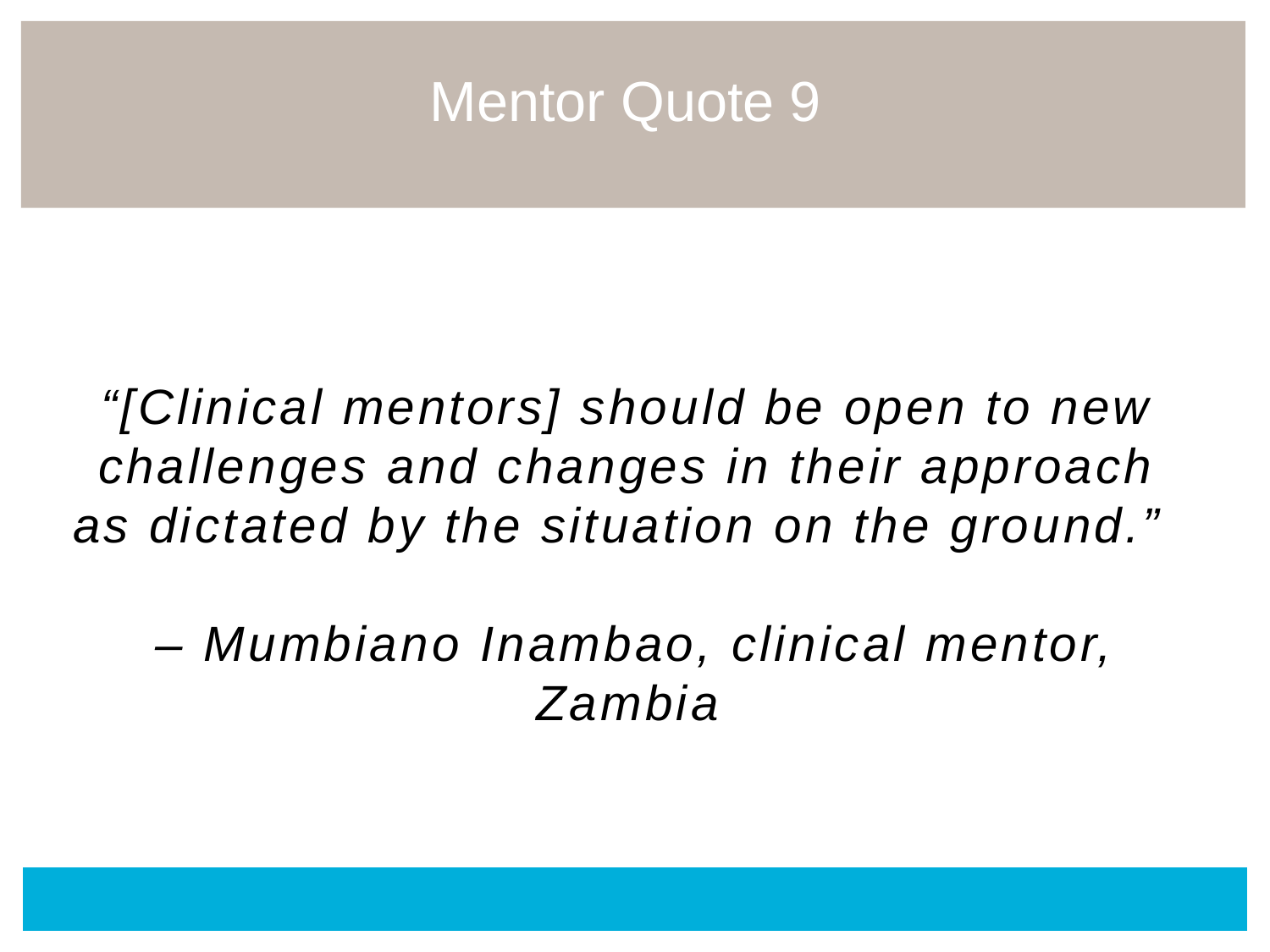

Mentor Quote 9
# “[Clinical mentors] should be open to new challenges and changes in their approach as dictated by the situation on the ground.” – Mumbiano Inambao, clinical mentor, Zambia